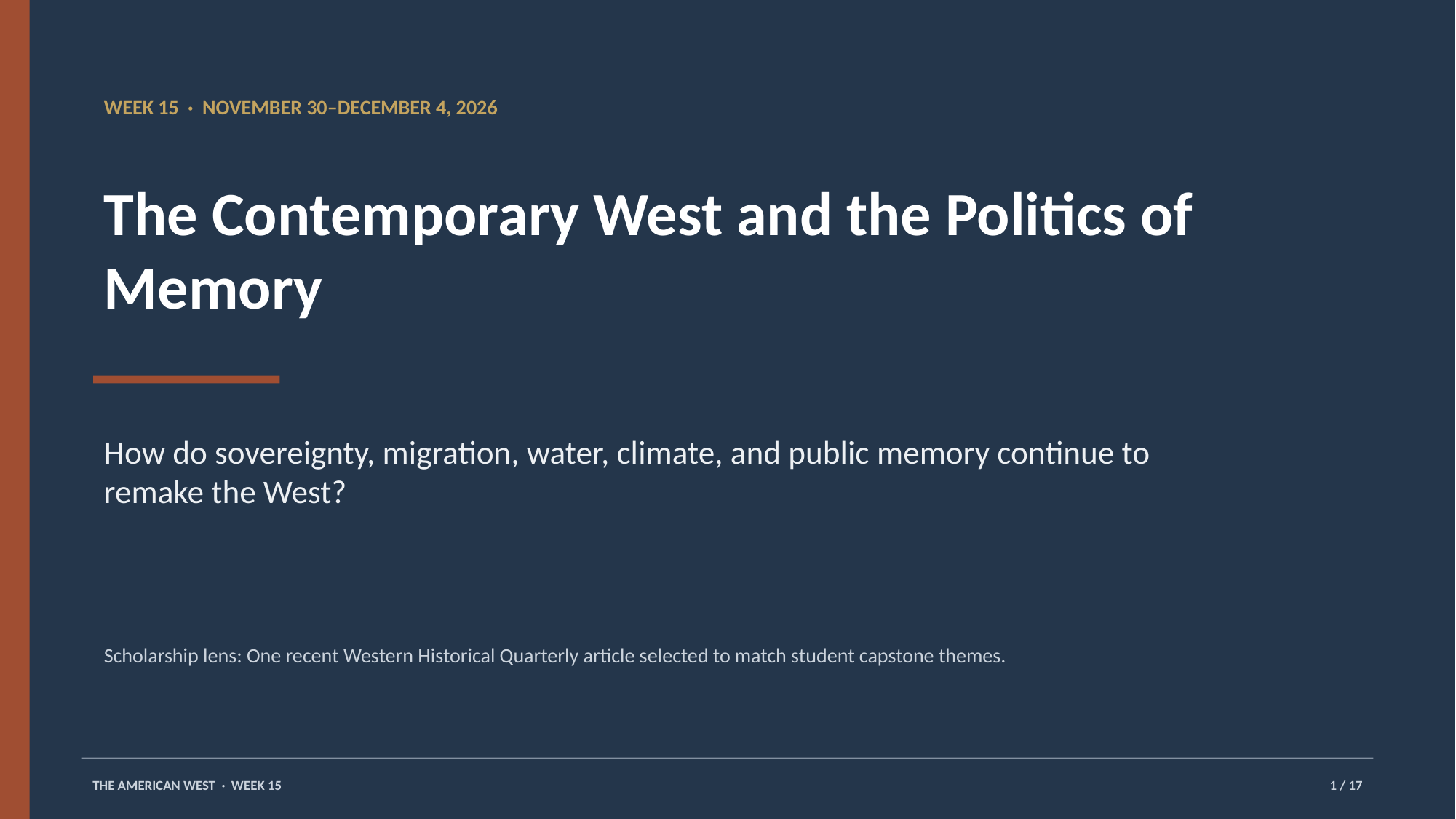

WEEK 15  ·  NOVEMBER 30–DECEMBER 4, 2026
The Contemporary West and the Politics of Memory

How do sovereignty, migration, water, climate, and public memory continue to remake the West?
Scholarship lens: One recent Western Historical Quarterly article selected to match student capstone themes.

THE AMERICAN WEST  ·  WEEK 15
1 / 17